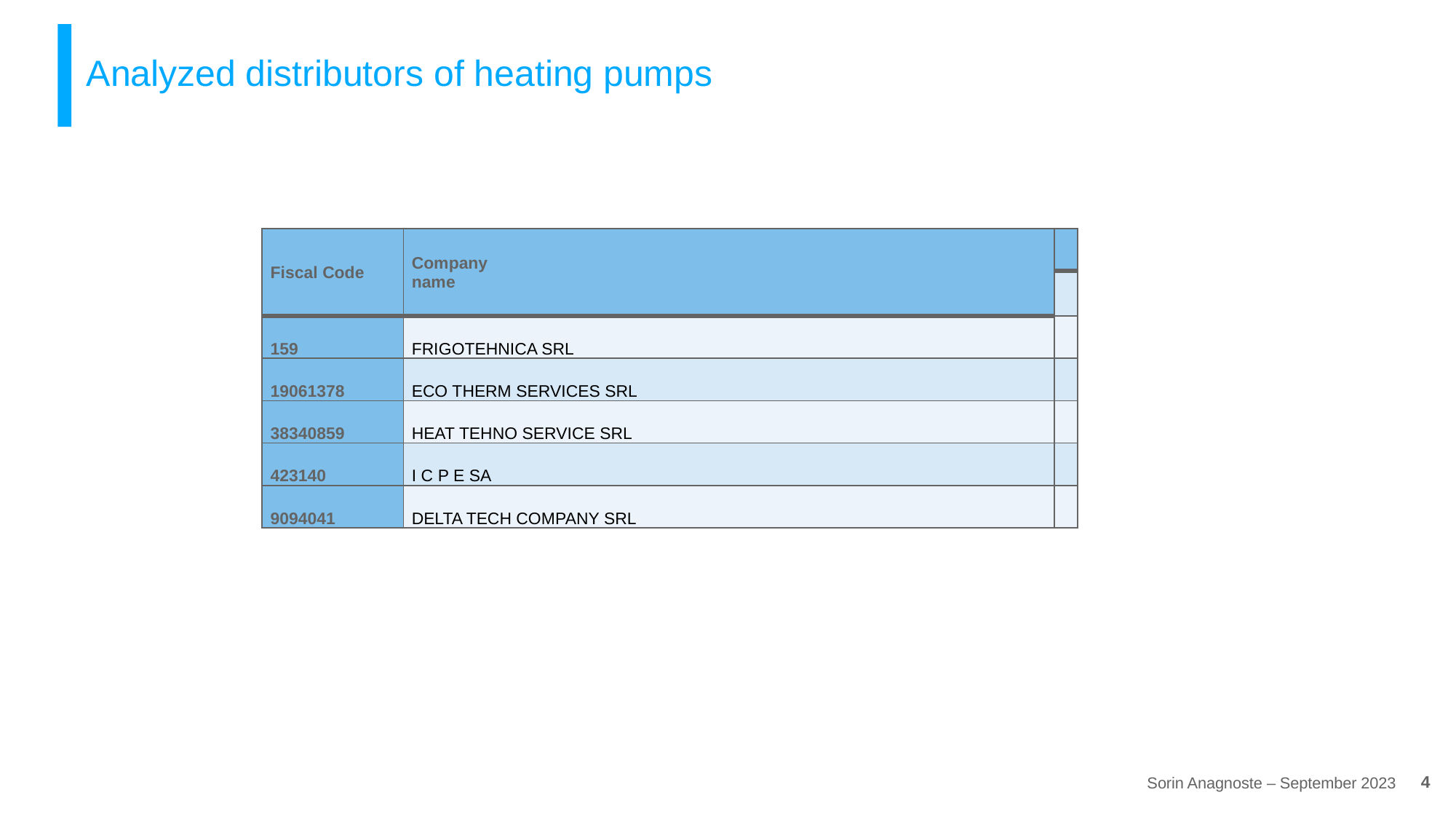

# Analyzed distributors of heating pumps
| Fiscal Code | Company name |  |
| --- | --- | --- |
|  |  |  |
| 159 | FRIGOTEHNICA SRL |  |
| 19061378 | ECO THERM SERVICES SRL |  |
| 38340859 | HEAT TEHNO SERVICE SRL |  |
| 423140 | I C P E SA |  |
| 9094041 | DELTA TECH COMPANY SRL |  |
31